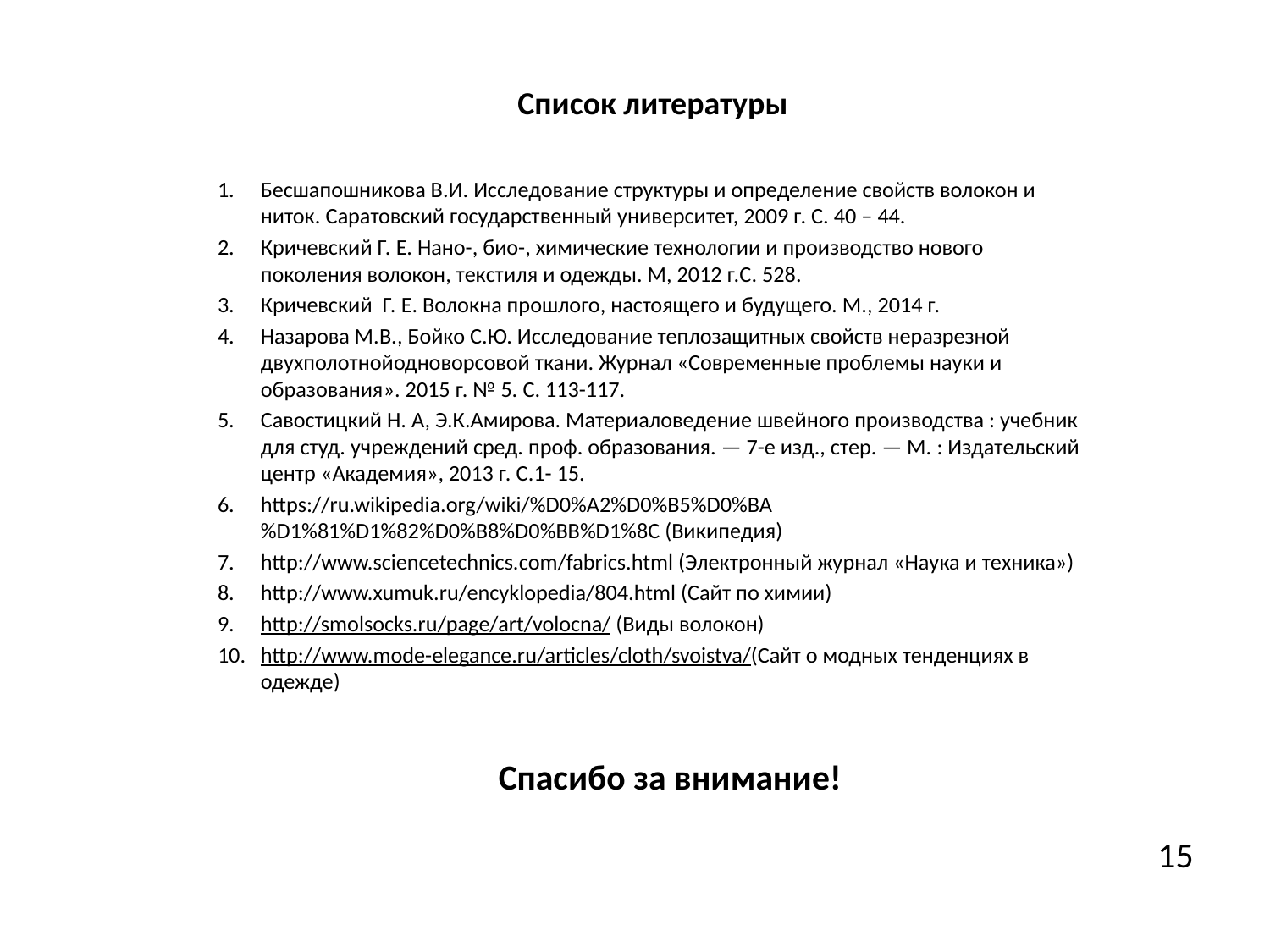

Список литературы

Бесшапошникова В.И. Исследование структуры и определение свойств волокон и ниток. Саратовский государственный университет, 2009 г. С. 40 – 44.
Кричевский Г. Е. Нано-, био-, химические технологии и производство нового поколения волокон, текстиля и одежды. М, 2012 г.С. 528.
Кричевский  Г. Е. Волокна прошлого, настоящего и будущего. М., 2014 г.
Назарова М.В., Бойко С.Ю. Исследование теплозащитных свойств неразрезной двухполотнойодноворсовой ткани. Журнал «Современные проблемы науки и образования». 2015 г. № 5. С. 113-117.
Савостицкий Н. А, Э.К.Амирова. Материаловедение швейного производства : учебник для студ. учреждений сред. проф. образования. — 7-е изд., стер. — М. : Издательский центр «Академия», 2013 г. С.1- 15.
https://ru.wikipedia.org/wiki/%D0%A2%D0%B5%D0%BA%D1%81%D1%82%D0%B8%D0%BB%D1%8C (Википедия)
http://www.sciencetechnics.com/fabrics.html (Электронный журнал «Наука и техника»)
http://www.xumuk.ru/encyklopedia/804.html (Сайт по химии)
http://smolsocks.ru/page/art/volocna/ (Виды волокон)
http://www.mode-elegance.ru/articles/cloth/svoistva/(Сайт о модных тенденциях в одежде)
# Спасибо за внимание!
15